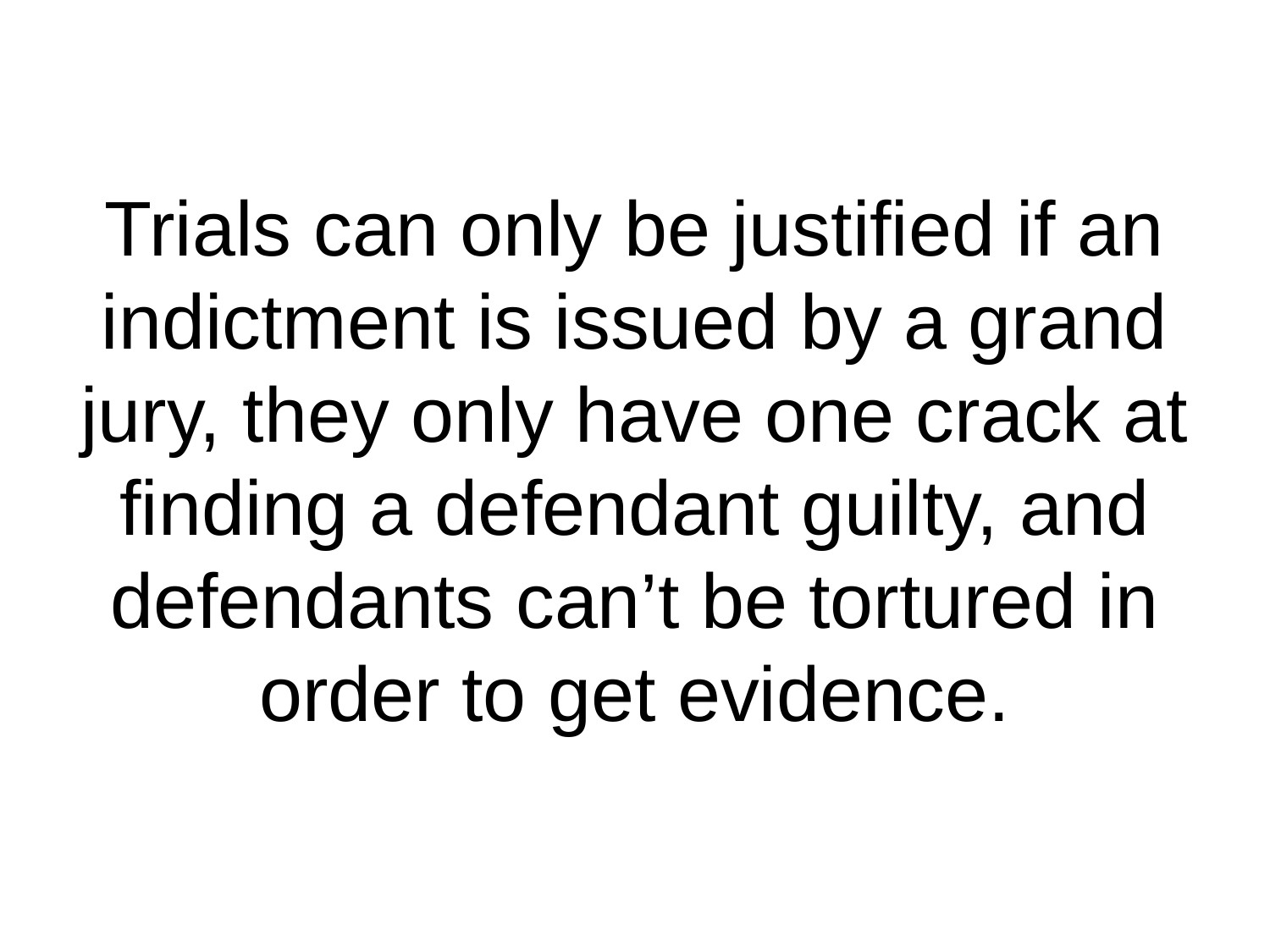

# Trials can only be justified if an indictment is issued by a grand jury, they only have one crack at finding a defendant guilty, and defendants can’t be tortured in order to get evidence.